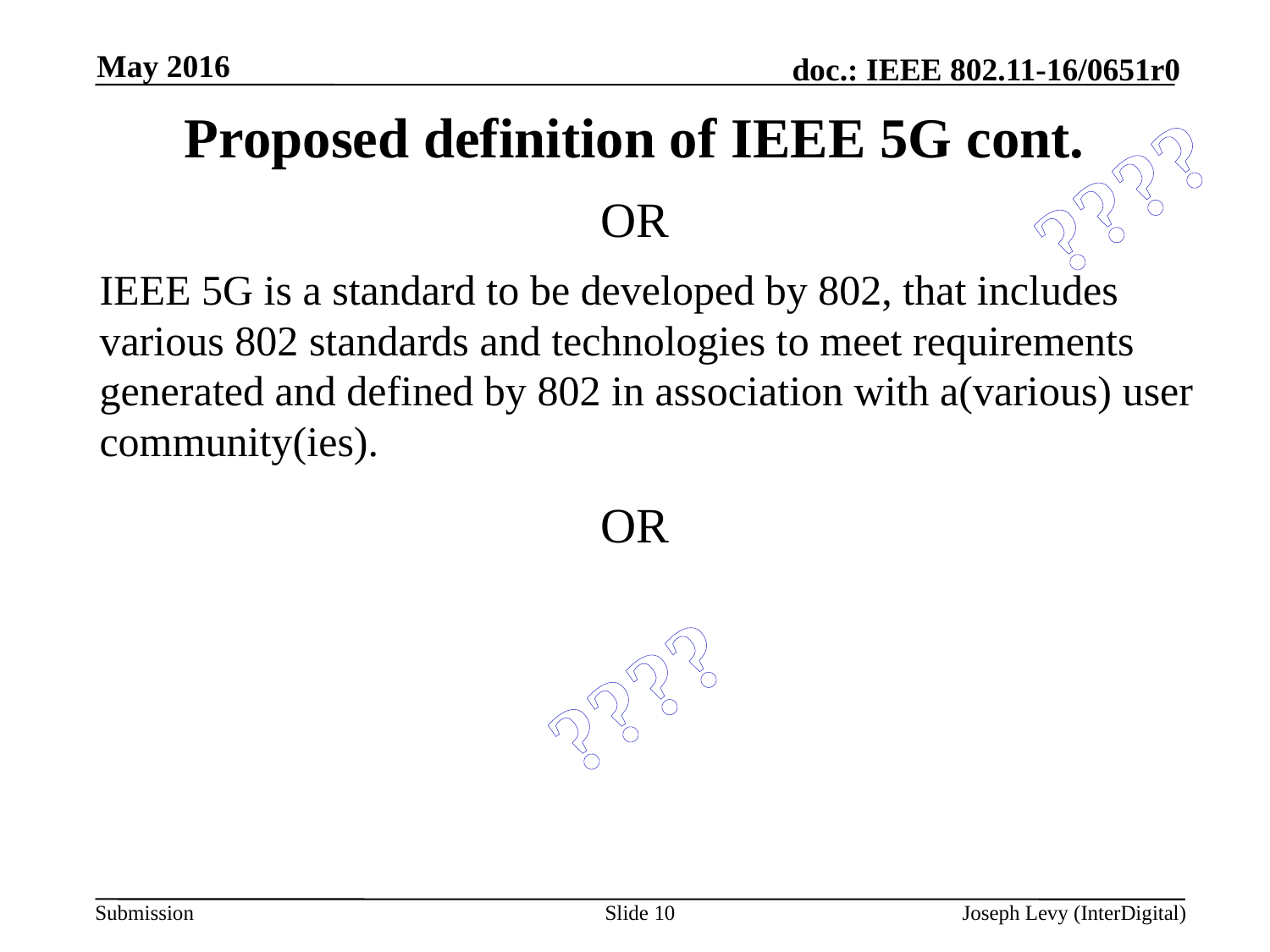

May 2016
# Proposed definition of IEEE 5G cont.

????
OR
IEEE 5G is a standard to be developed by 802, that includes various 802 standards and technologies to meet requirements generated and defined by 802 in association with a(various) user community(ies).
OR
????
Slide 10
Joseph Levy (InterDigital)